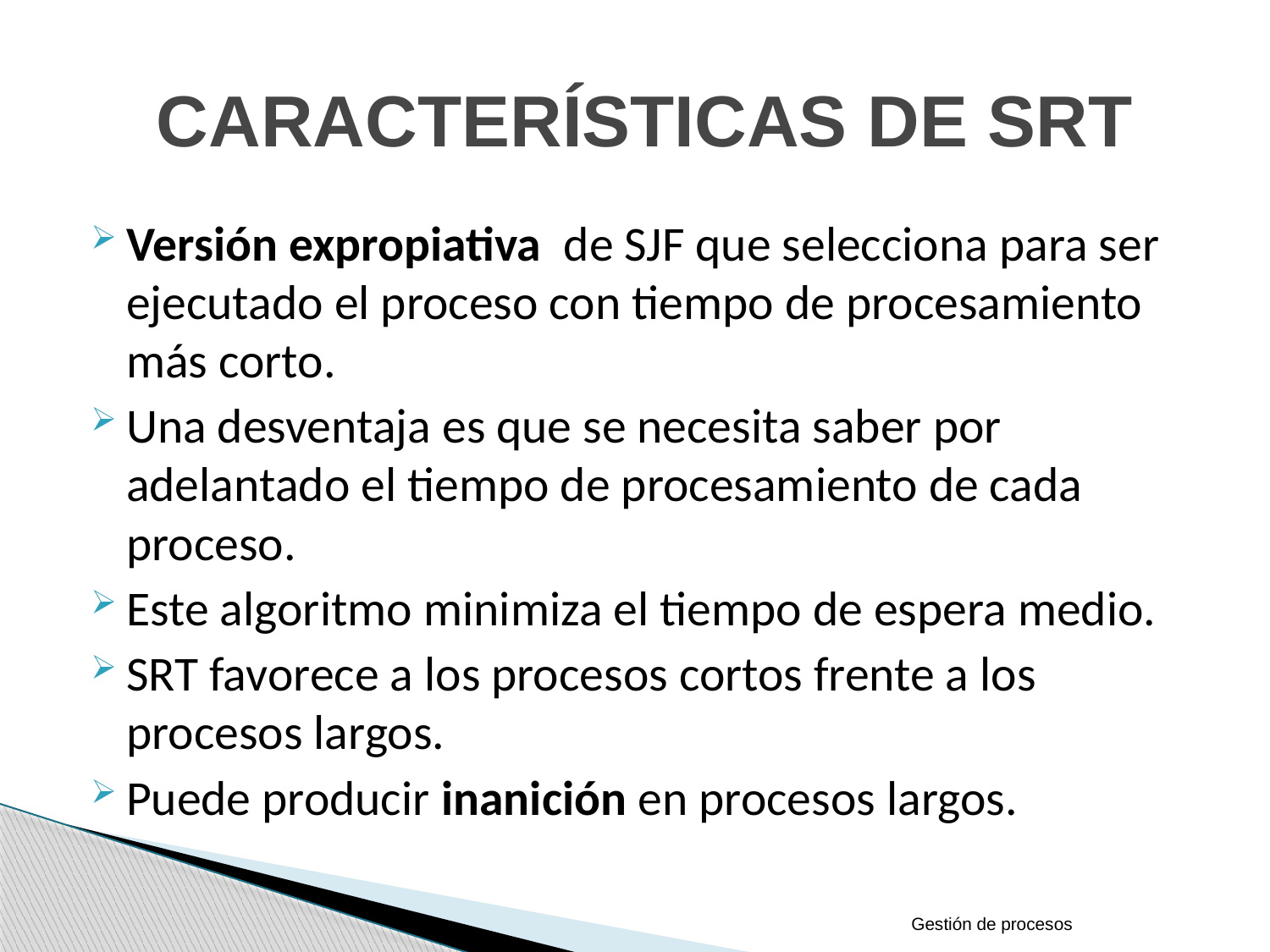

# CARACTERÍSTICAS DE SRT
Versión expropiativa  de SJF que selecciona para ser ejecutado el proceso con tiempo de procesamiento más corto.
Una desventaja es que se necesita saber por adelantado el tiempo de procesamiento de cada proceso.
Este algoritmo minimiza el tiempo de espera medio.
SRT favorece a los procesos cortos frente a los procesos largos.
Puede producir inanición en procesos largos.
Gestión de procesos
8